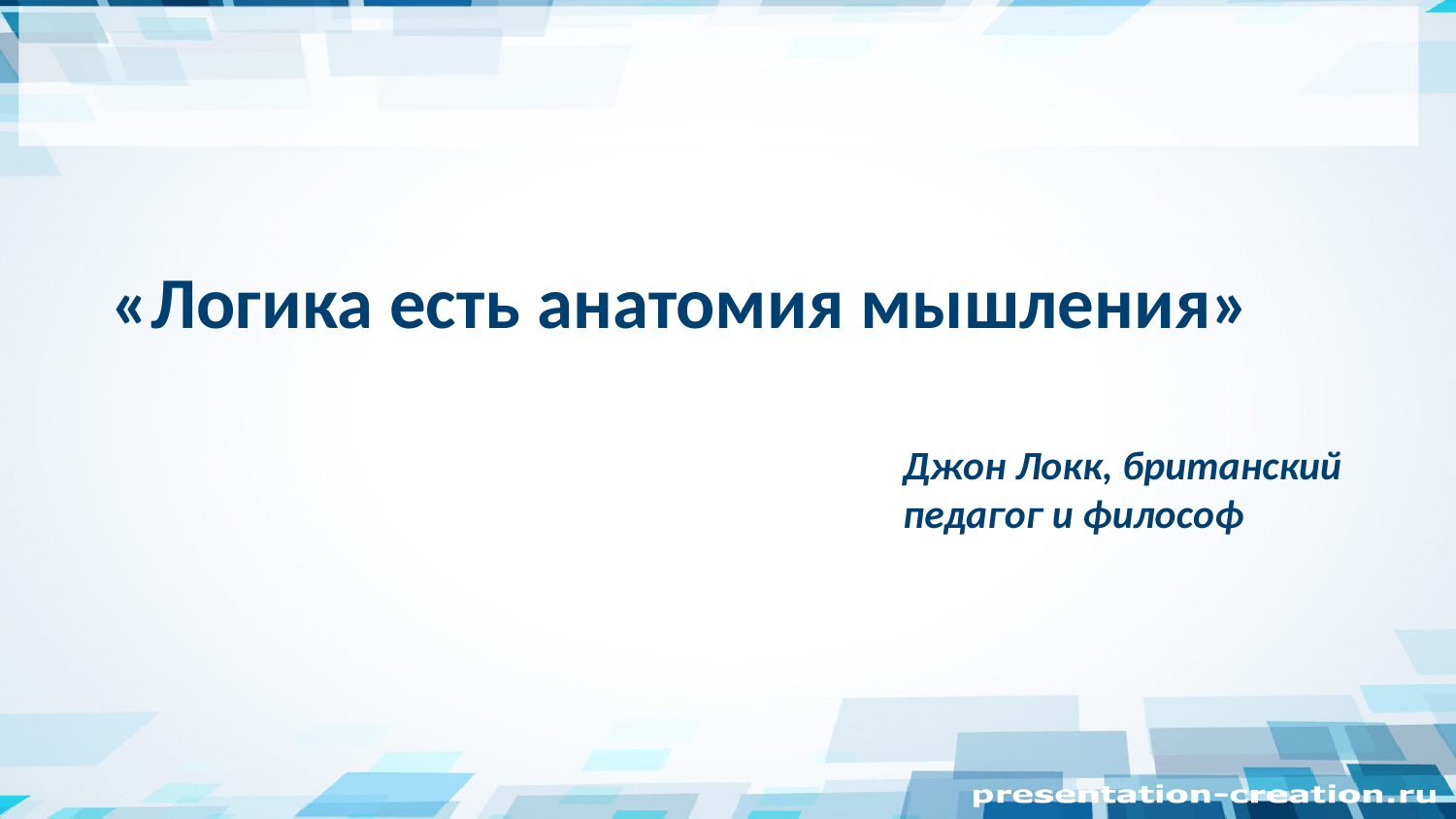

«Логика есть анатомия мышления»
Джон Локк, британский педагог и философ